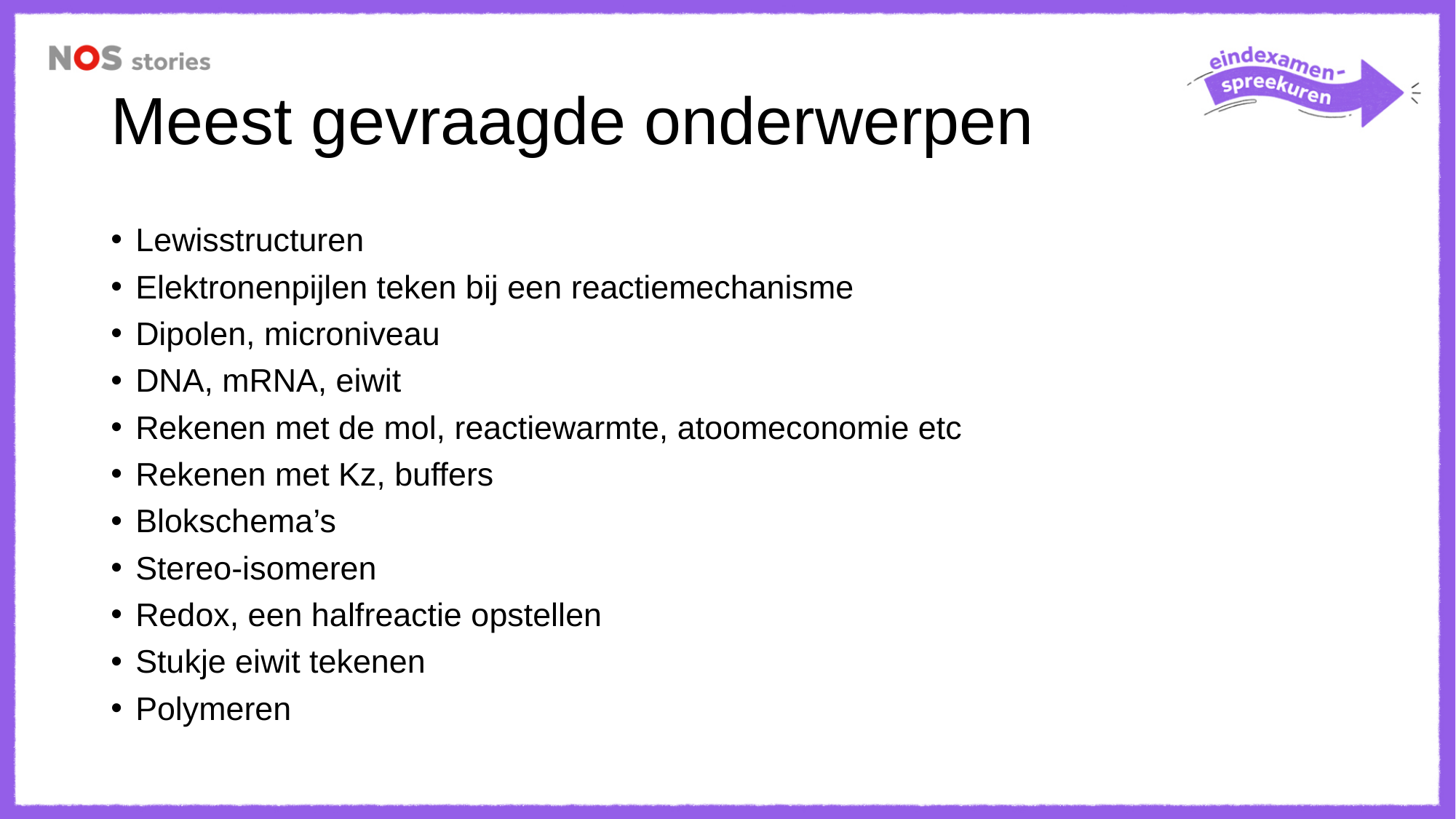

# Meest gevraagde onderwerpen
Lewisstructuren
Elektronenpijlen teken bij een reactiemechanisme
Dipolen, microniveau
DNA, mRNA, eiwit
Rekenen met de mol, reactiewarmte, atoomeconomie etc
Rekenen met Kz, buffers
Blokschema’s
Stereo-isomeren
Redox, een halfreactie opstellen
Stukje eiwit tekenen
Polymeren